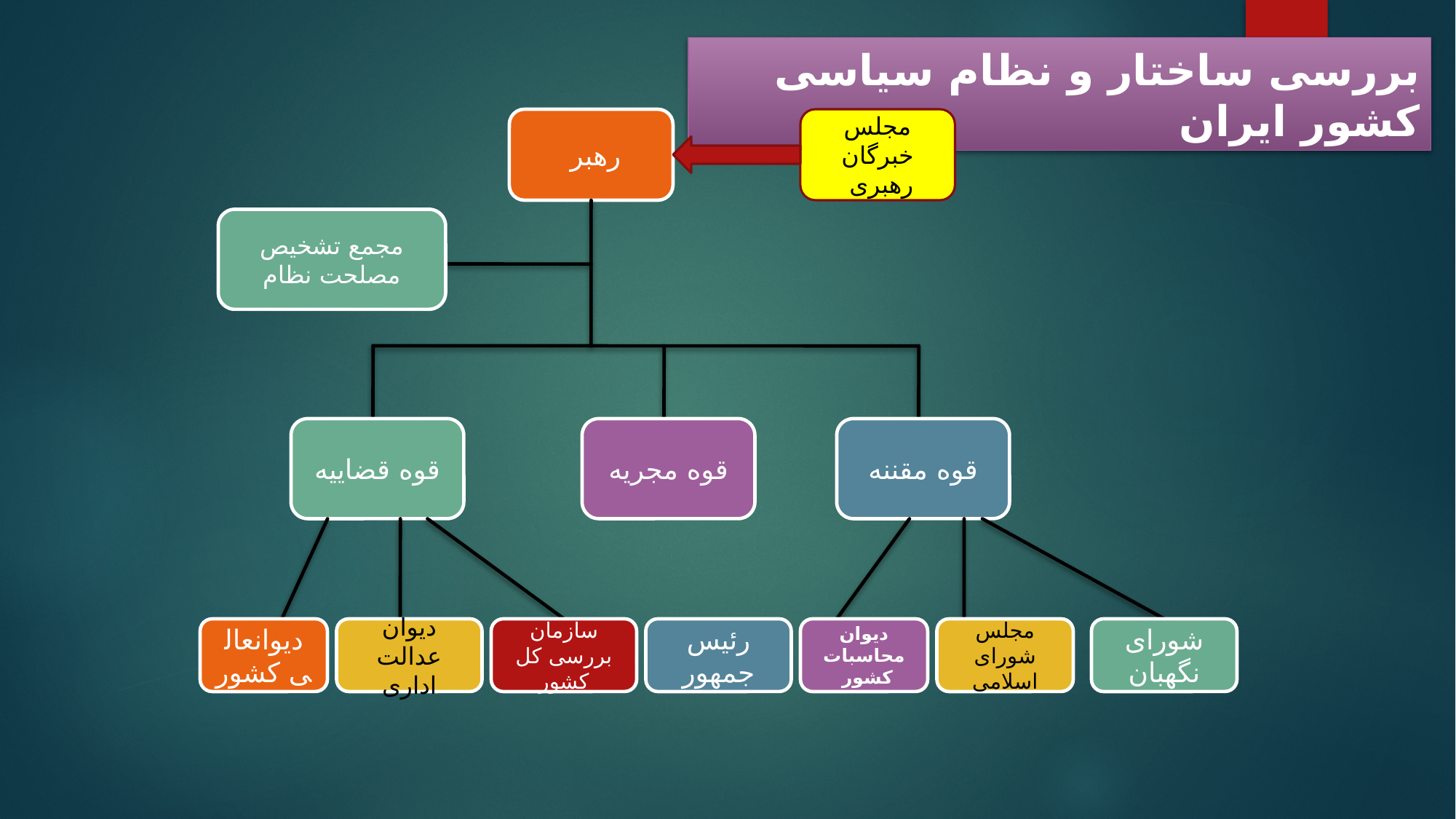

بررسی ساختار و نظام سیاسی کشور ایران
رهبر
مجلس خبرگان رهبری

مجمع تشخیص مصلحت نظام
قوه قضاییه
قوه مجریه
قوه مقننه
دیوانعالی کشور
دیوان عدالت اداری
سازمان بررسی کل کشور
رئیس جمهور
دیوان محاسبات کشور
مجلس شورای اسلامی
شورای نگهبان